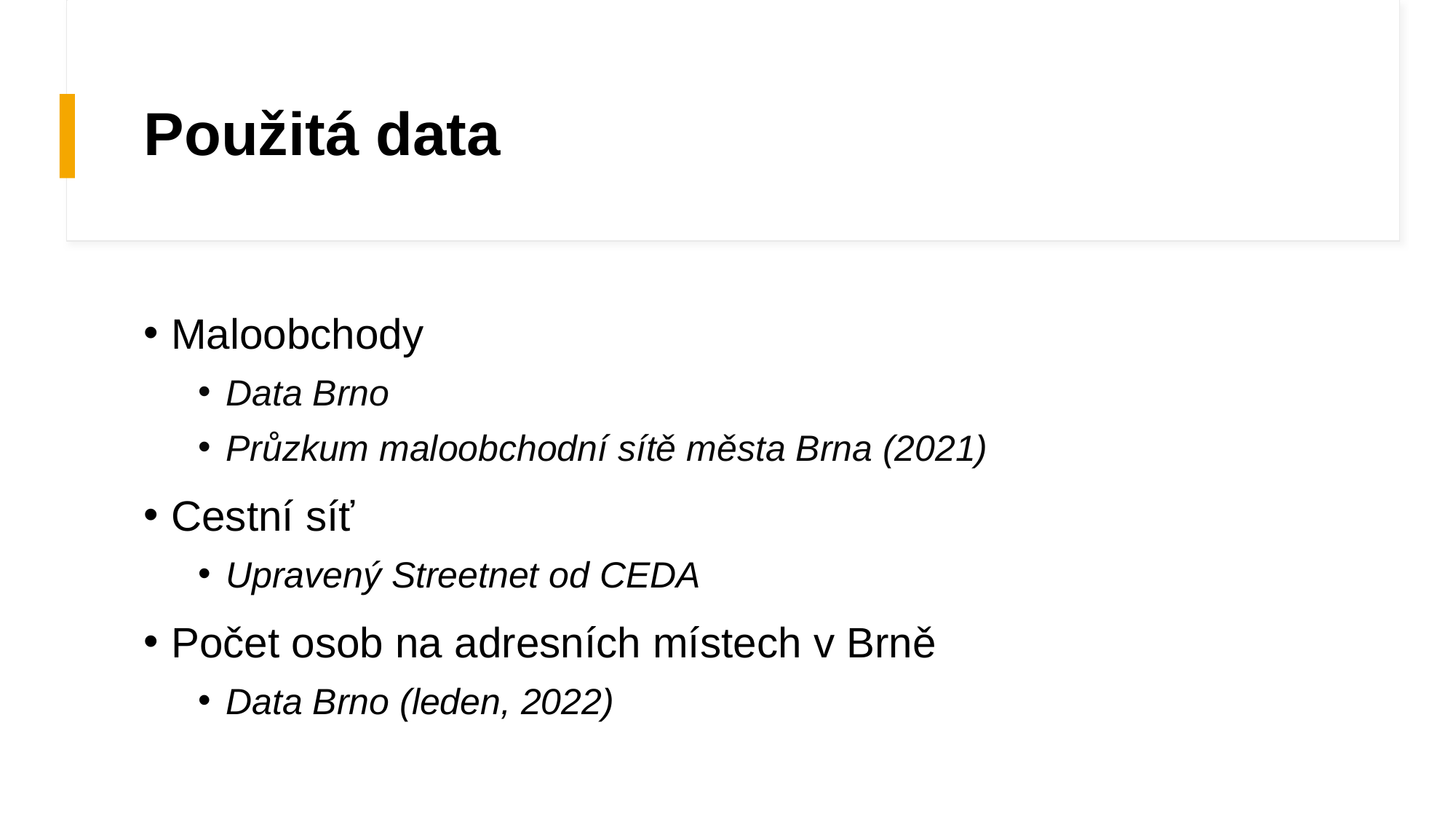

# Použitá data
Maloobchody
Data Brno
Průzkum maloobchodní sítě města Brna (2021)
Cestní síť
Upravený Streetnet od CEDA
Počet osob na adresních místech v Brně
Data Brno (leden, 2022)